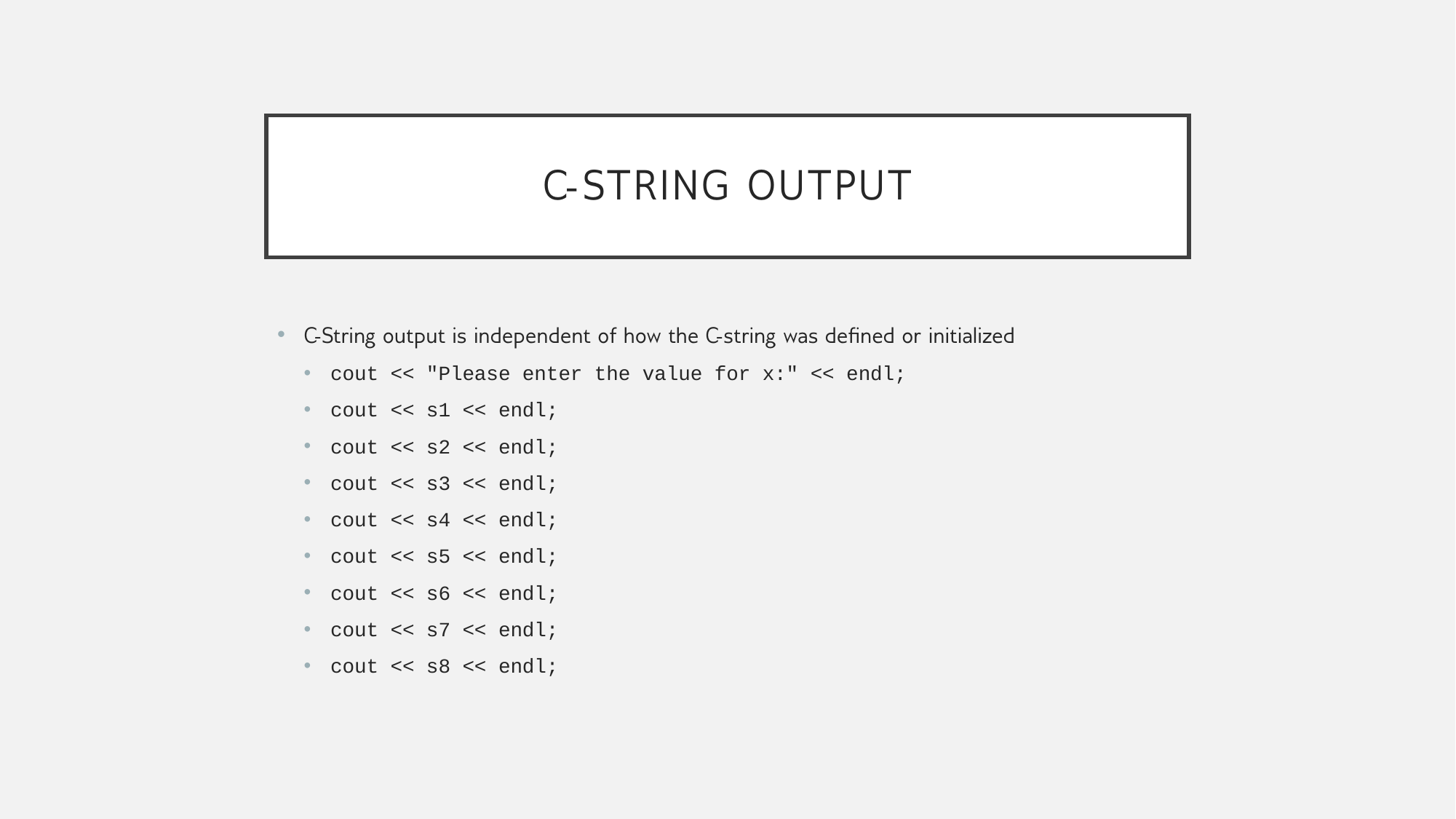

# C-String Output
C-String output is independent of how the C-string was defined or initialized
cout << "Please enter the value for x:" << endl;
cout << s1 << endl;
cout << s2 << endl;
cout << s3 << endl;
cout << s4 << endl;
cout << s5 << endl;
cout << s6 << endl;
cout << s7 << endl;
cout << s8 << endl;